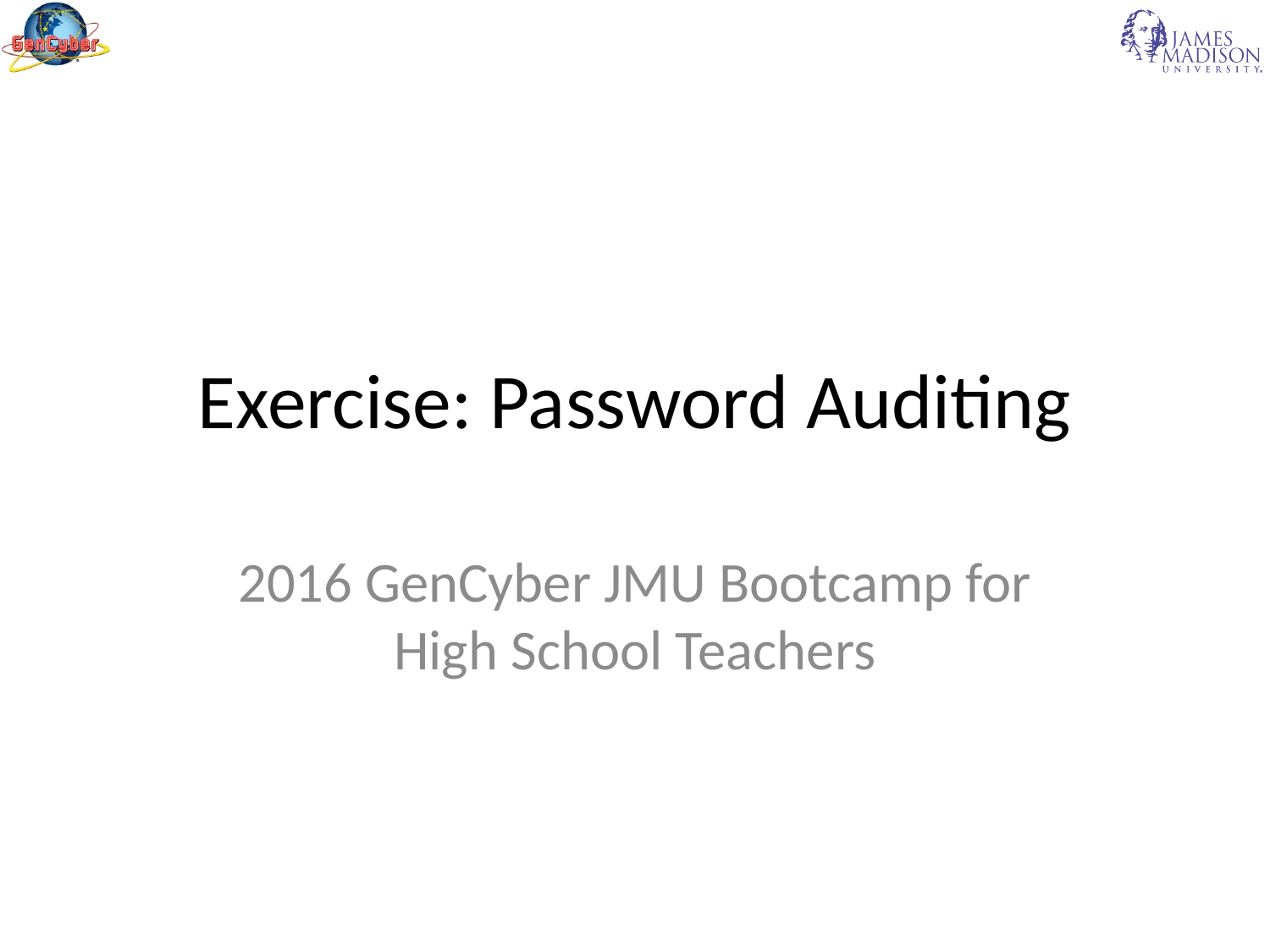

# Exercise: Password Auditing
2016 GenCyber JMU Bootcamp for High School Teachers